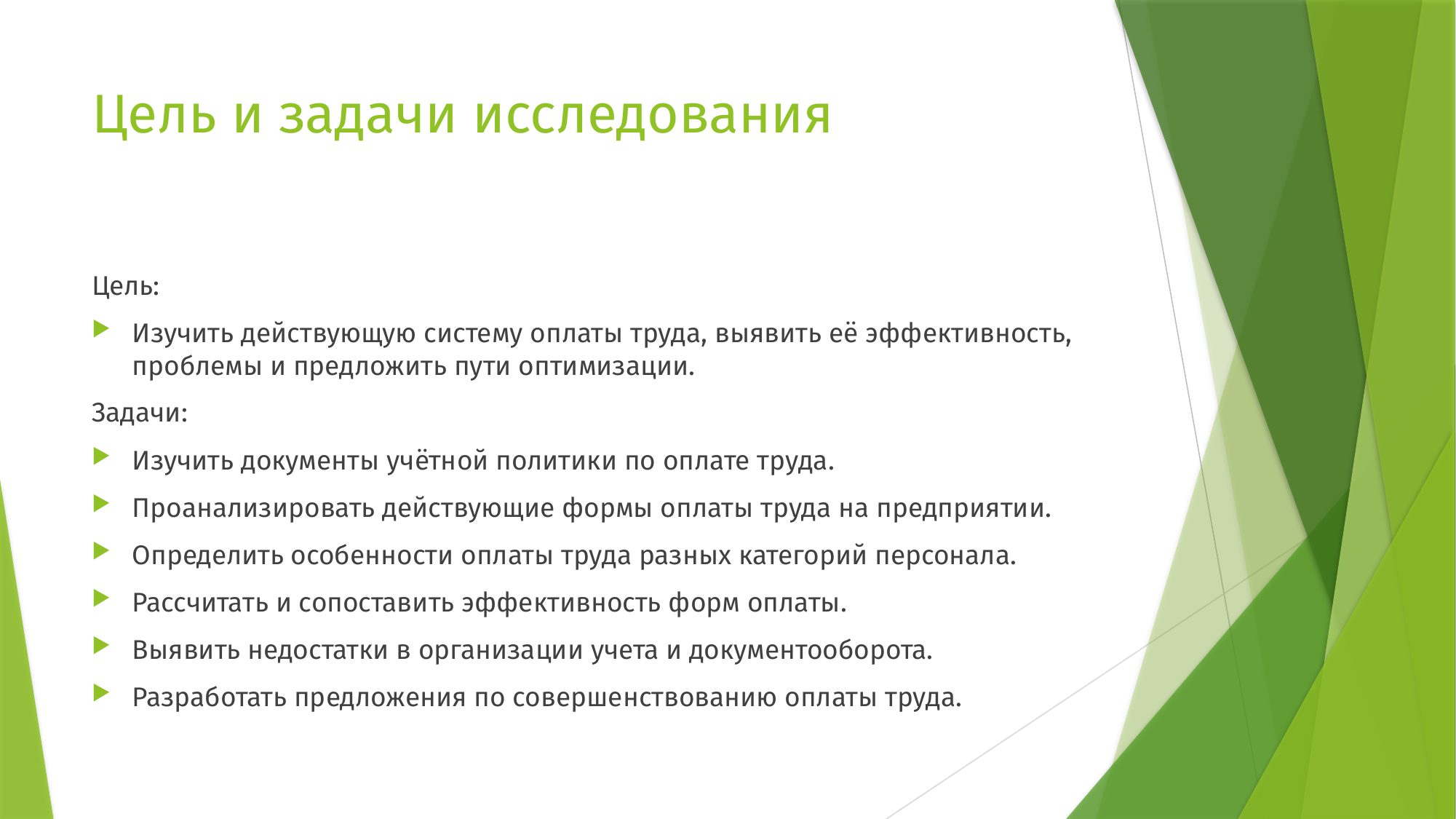

# Цель и задачи исследования
Цель:
Изучить действующую систему оплаты труда, выявить её эффективность, проблемы и предложить пути оптимизации.
Задачи:
Изучить документы учётной политики по оплате труда.
Проанализировать действующие формы оплаты труда на предприятии.
Определить особенности оплаты труда разных категорий персонала.
Рассчитать и сопоставить эффективность форм оплаты.
Выявить недостатки в организации учета и документооборота.
Разработать предложения по совершенствованию оплаты труда.